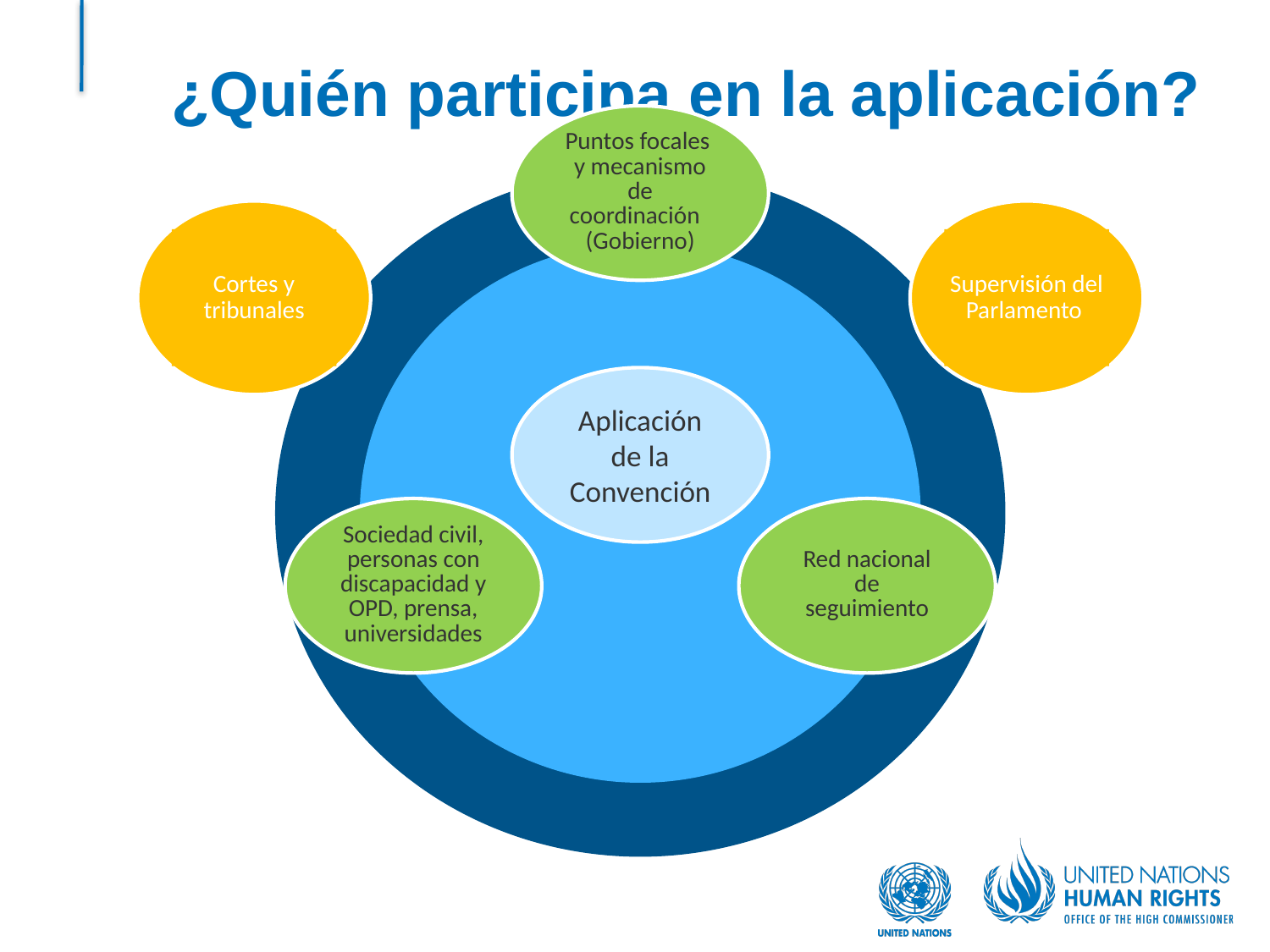

¿Quién participa en la aplicación?
Aplicación de la Convención
Puntos focales  y mecanismo de coordinación
(Gobierno)
Red nacional de seguimiento
Sociedad civil, personas con discapacidad y OPD, prensa, universidades

Cortes y tribunales

Supervisión del Parlamento